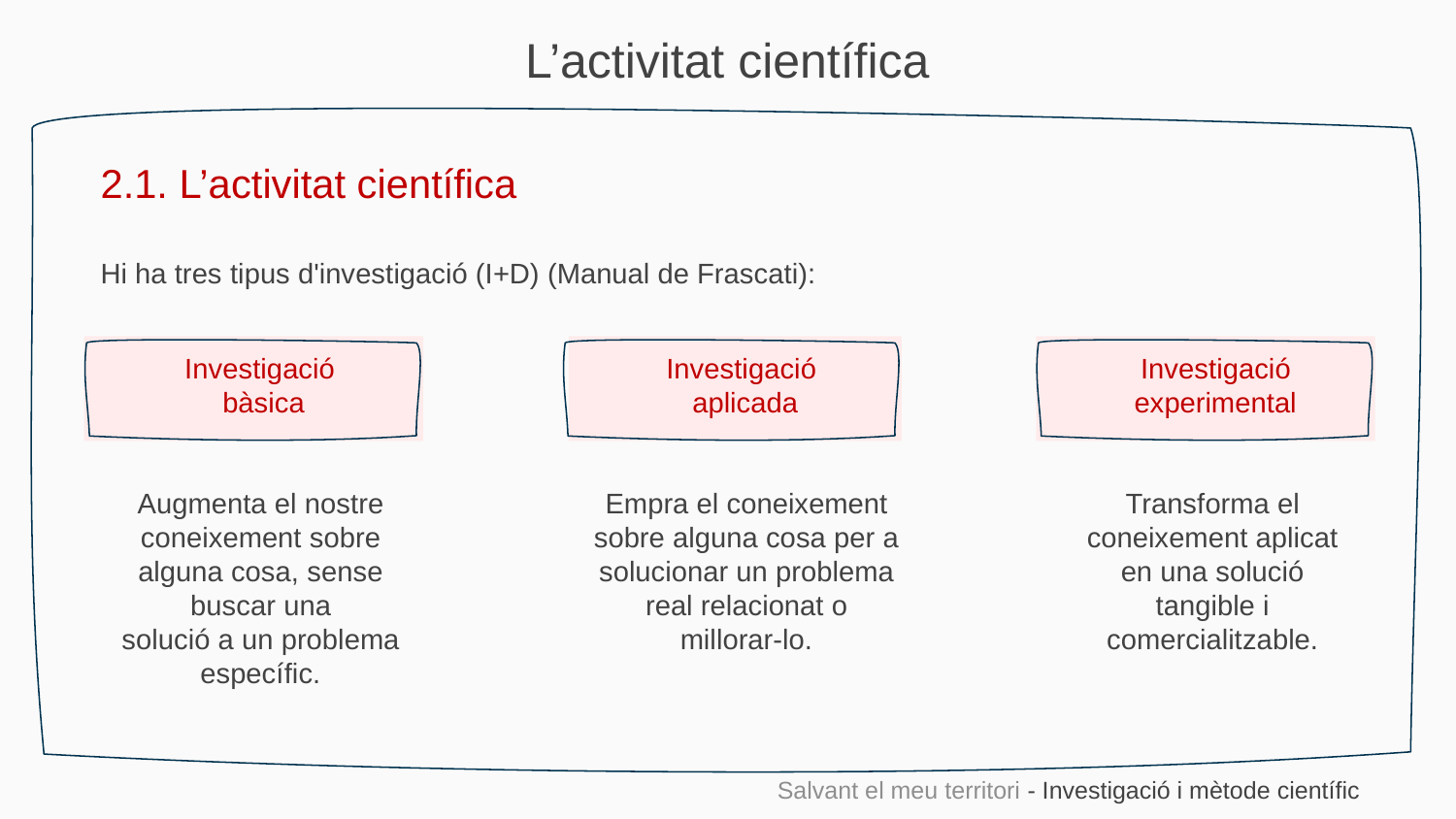

L’activitat científica

2.1. L’activitat científica
Hi ha tres tipus d'investigació (I+D) (Manual de Frascati):

Investigació
bàsica
Investigació
aplicada
Investigació experimental

Augmenta el nostre
coneixement sobre
alguna cosa, sense buscar una
solució a un problema específic.
Transforma el
coneixement aplicat
en una solució
tangible i
comercialitzable.
Empra el coneixement
sobre alguna cosa per a
solucionar un problema
real relacionat o millorar-lo.
Salvant el meu territori - Investigació i mètode científic